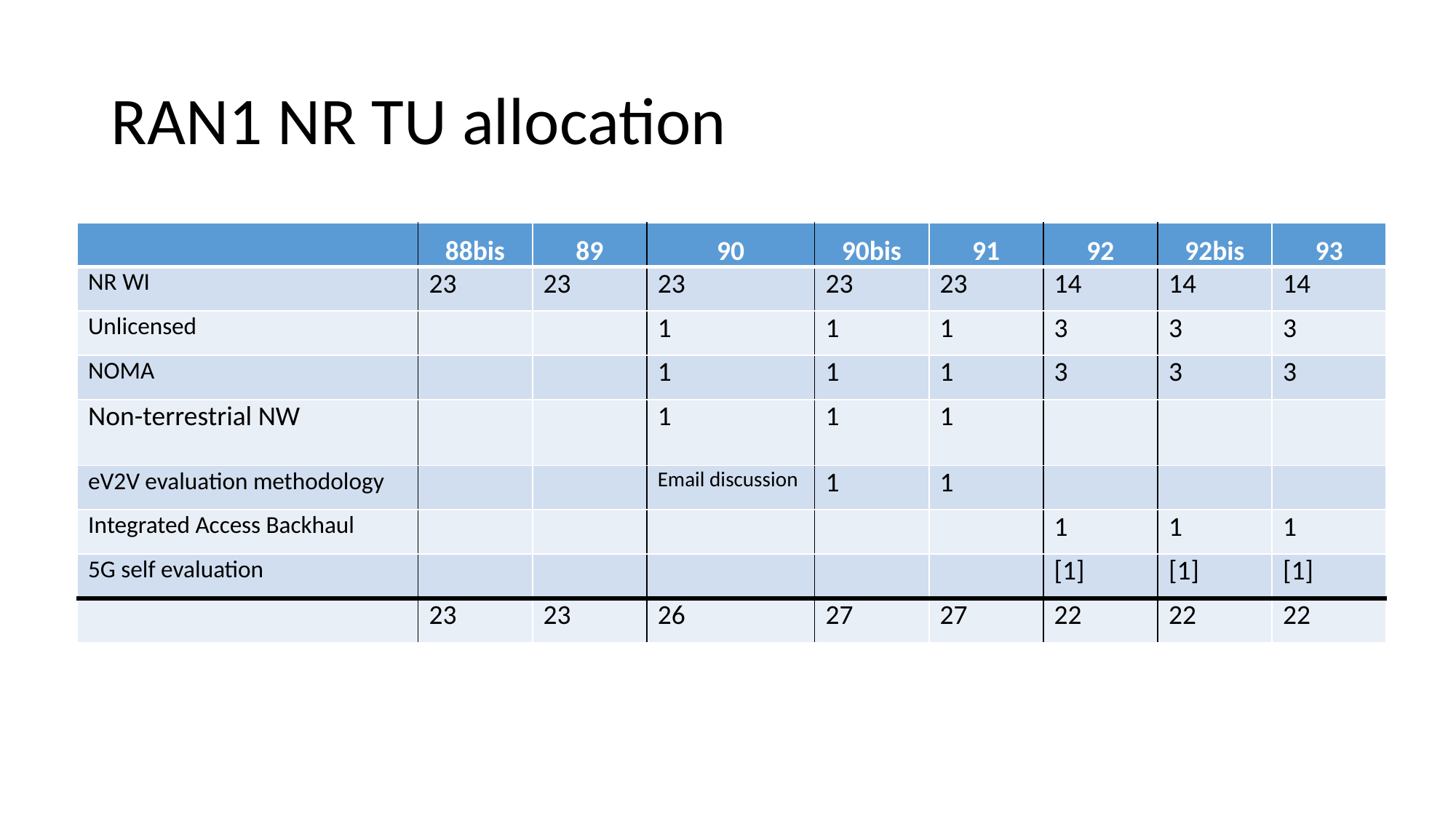

# RAN1 NR TU allocation
|  | 88bis | 89 | 90 | 90bis | 91 | 92 | 92bis | 93 |
| --- | --- | --- | --- | --- | --- | --- | --- | --- |
| NR WI | 23 | 23 | 23 | 23 | 23 | 14 | 14 | 14 |
| Unlicensed |  |  | 1 | 1 | 1 | 3 | 3 | 3 |
| NOMA |  |  | 1 | 1 | 1 | 3 | 3 | 3 |
| Non-terrestrial NW |  |  | 1 | 1 | 1 |  |  |  |
| eV2V evaluation methodology |  |  | Email discussion | 1 | 1 |  |  |  |
| Integrated Access Backhaul |  |  |  |  |  | 1 | 1 | 1 |
| 5G self evaluation |  |  |  |  |  | [1] | [1] | [1] |
|  | 23 | 23 | 26 | 27 | 27 | 22 | 22 | 22 |